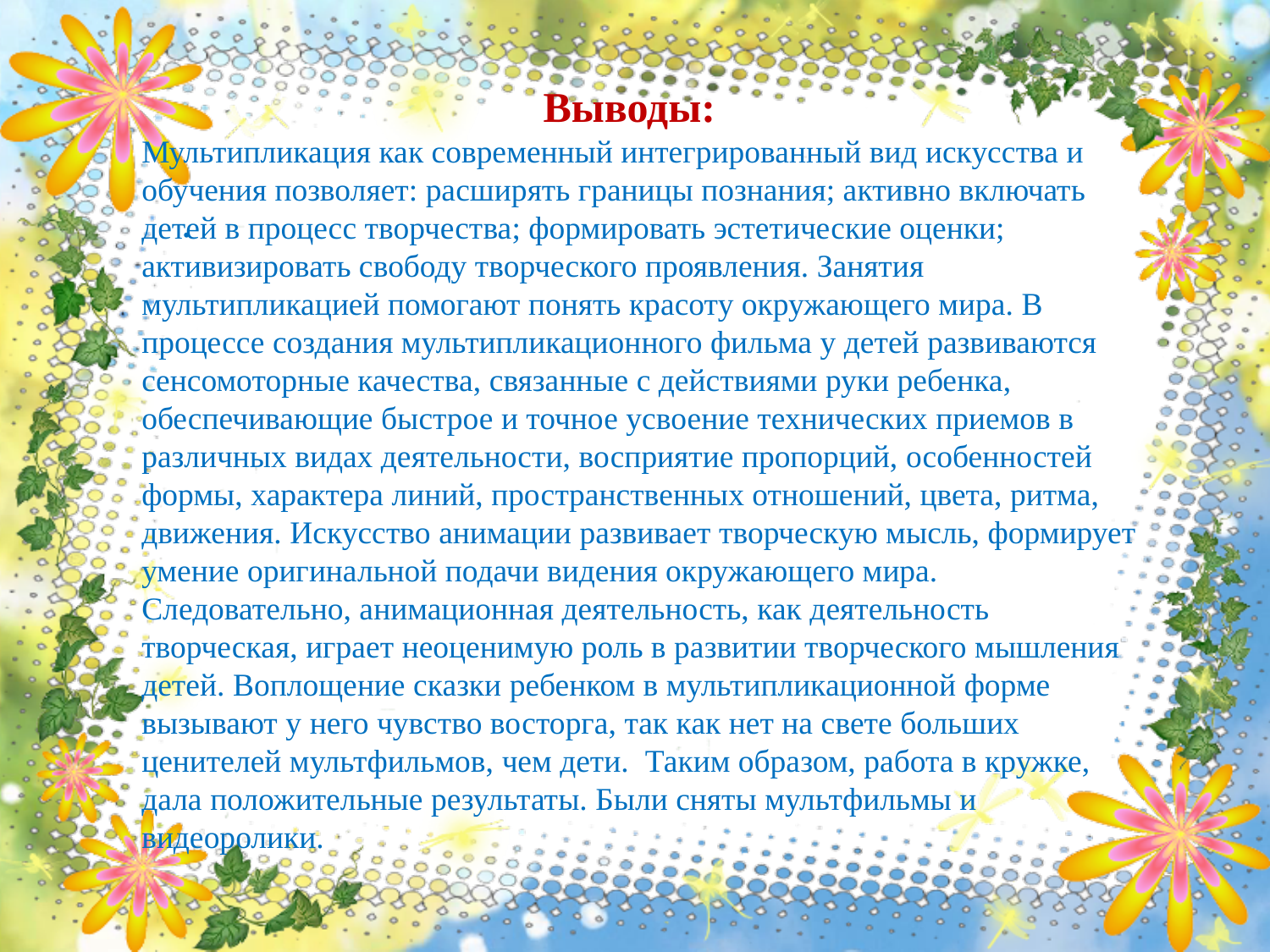

Выводы:
Мультипликация как современный интегрированный вид искусства и обучения позволяет: расширять границы познания; активно включать детей в процесс творчества; формировать эстетические оценки; активизировать свободу творческого проявления. Занятия мультипликацией помогают понять красоту окружающего мира. В процессе создания мультипликационного фильма у детей развиваются сенсомоторные качества, связанные с действиями руки ребенка, обеспечивающие быстрое и точное усвоение технических приемов в различных видах деятельности, восприятие пропорций, особенностей формы, характера линий, пространственных отношений, цвета, ритма, движения. Искусство анимации развивает творческую мысль, формирует умение оригинальной подачи видения окружающего мира. Следовательно, анимационная деятельность, как деятельность творческая, играет неоценимую роль в развитии творческого мышления детей. Воплощение сказки ребенком в мультипликационной форме вызывают у него чувство восторга, так как нет на свете больших ценителей мультфильмов, чем дети.  Таким образом, работа в кружке, дала положительные результаты. Были сняты мультфильмы и видеоролики.

.